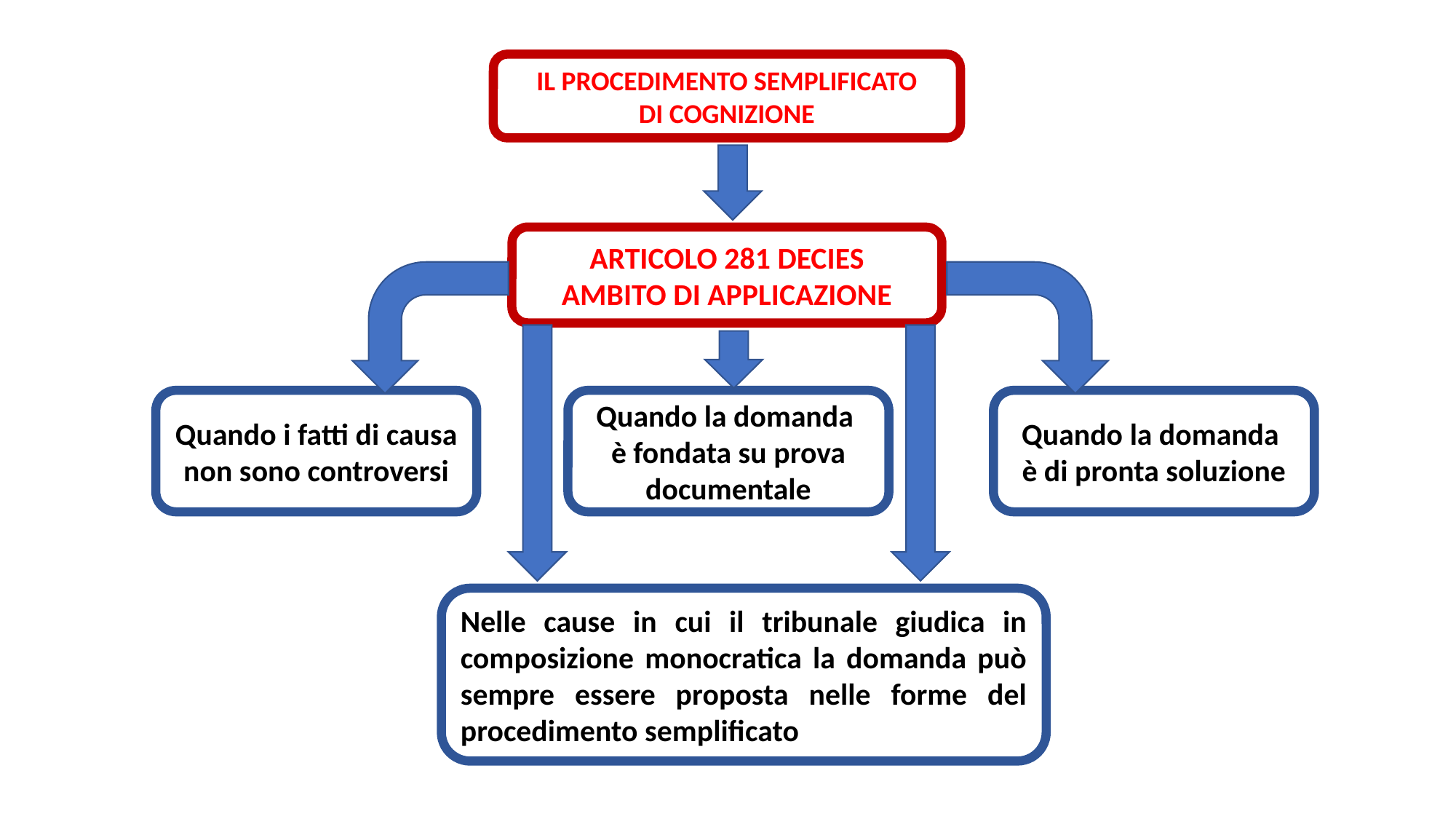

IL PROCEDIMENTO SEMPLIFICATO
DI COGNIZIONE

ARTICOLO 281 DECIES
AMBITO DI APPLICAZIONE

Quando i fatti di causa
non sono controversi
Quando la domanda
è fondata su prova documentale
Quando la domanda
è di pronta soluzione
Nelle cause in cui il tribunale giudica in composizione monocratica la domanda può sempre essere proposta nelle forme del procedimento semplificato